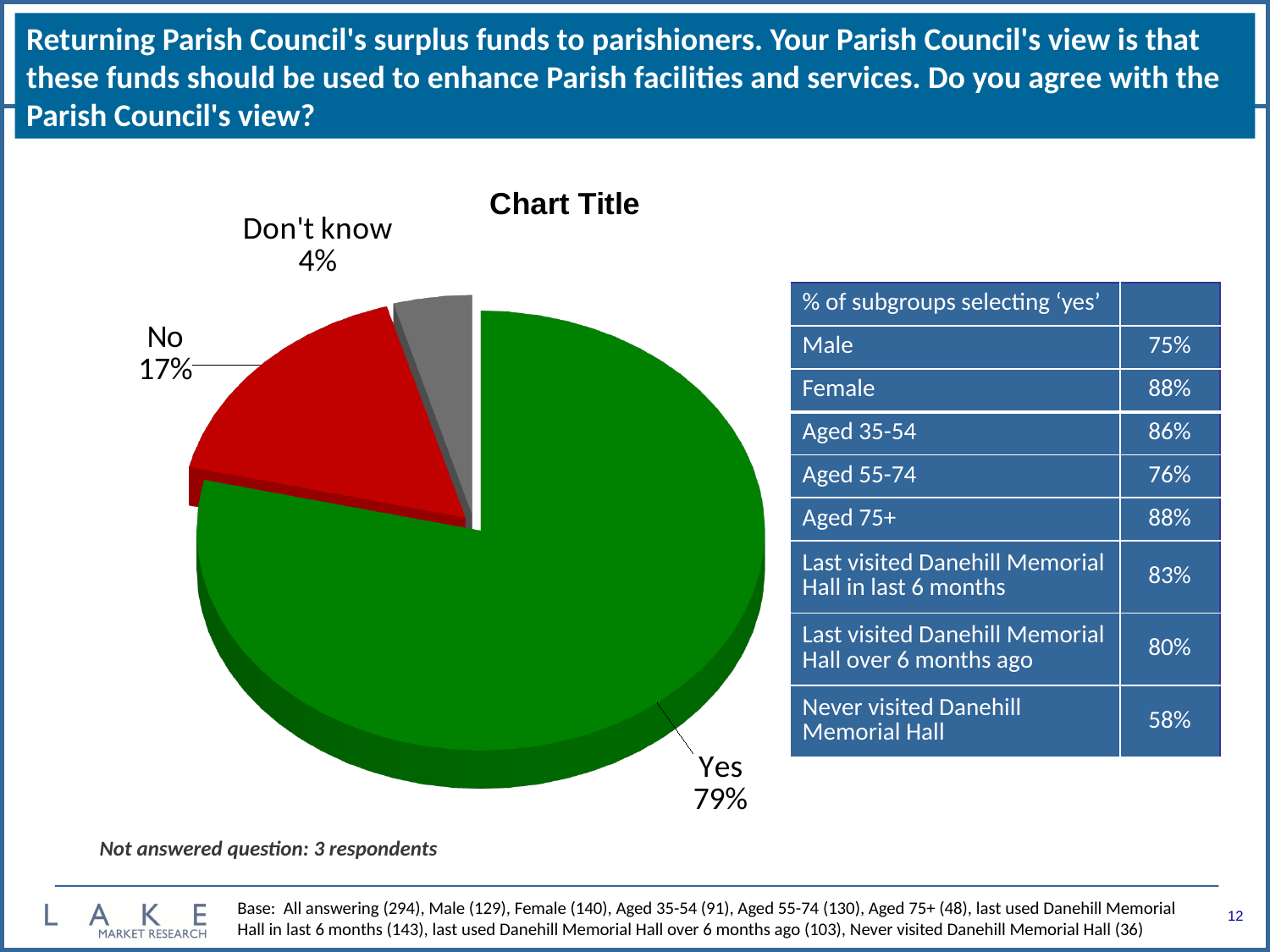

# Returning Parish Council's surplus funds to parishioners. Your Parish Council's view is that these funds should be used to enhance Parish facilities and services. Do you agree with the Parish Council's view?

[unsupported chart]

| % of subgroups selecting ‘yes’ |  |
| --- | --- |
| Male | 75% |
| Female | 88% |
| Aged 35-54 | 86% |
| Aged 55-74 | 76% |
| Aged 75+ | 88% |
| Last visited Danehill Memorial Hall in last 6 months | 83% |
| Last visited Danehill Memorial Hall over 6 months ago | 80% |
| Never visited Danehill Memorial Hall | 58% |
Not answered question: 3 respondents
Base:  All answering (294), Male (129), Female (140), Aged 35-54 (91), Aged 55-74 (130), Aged 75+ (48), last used Danehill Memorial Hall in last 6 months (143), last used Danehill Memorial Hall over 6 months ago (103), Never visited Danehill Memorial Hall (36)
12